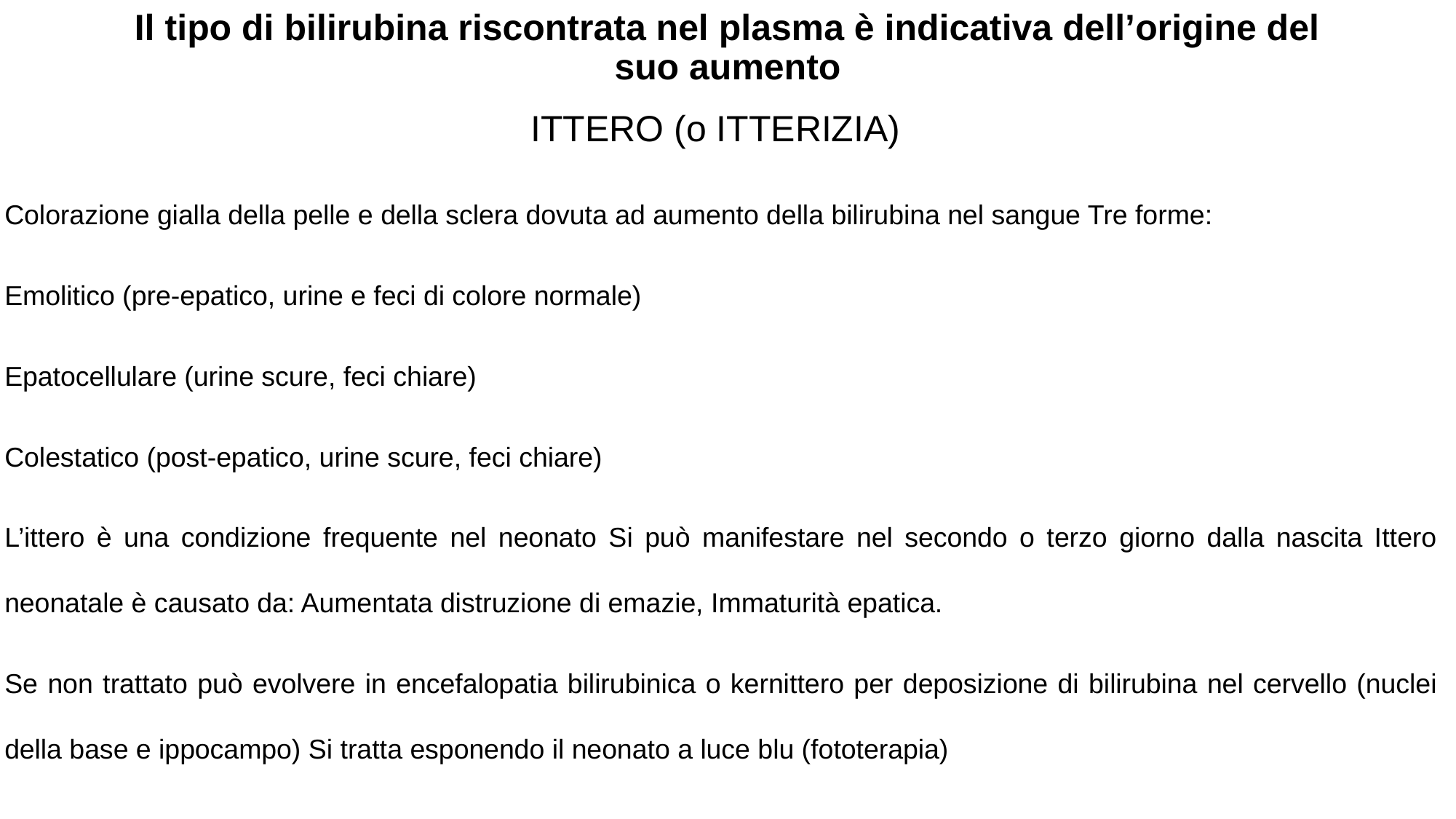

# Il tipo di bilirubina riscontrata nel plasma è indicativa dell’origine del suo aumento
ITTERO (o ITTERIZIA)
Colorazione gialla della pelle e della sclera dovuta ad aumento della bilirubina nel sangue Tre forme:
Emolitico (pre-epatico, urine e feci di colore normale)
Epatocellulare (urine scure, feci chiare)
Colestatico (post-epatico, urine scure, feci chiare)
L’ittero è una condizione frequente nel neonato Si può manifestare nel secondo o terzo giorno dalla nascita Ittero neonatale è causato da: Aumentata distruzione di emazie, Immaturità epatica.
Se non trattato può evolvere in encefalopatia bilirubinica o kernittero per deposizione di bilirubina nel cervello (nuclei della base e ippocampo) Si tratta esponendo il neonato a luce blu (fototerapia)